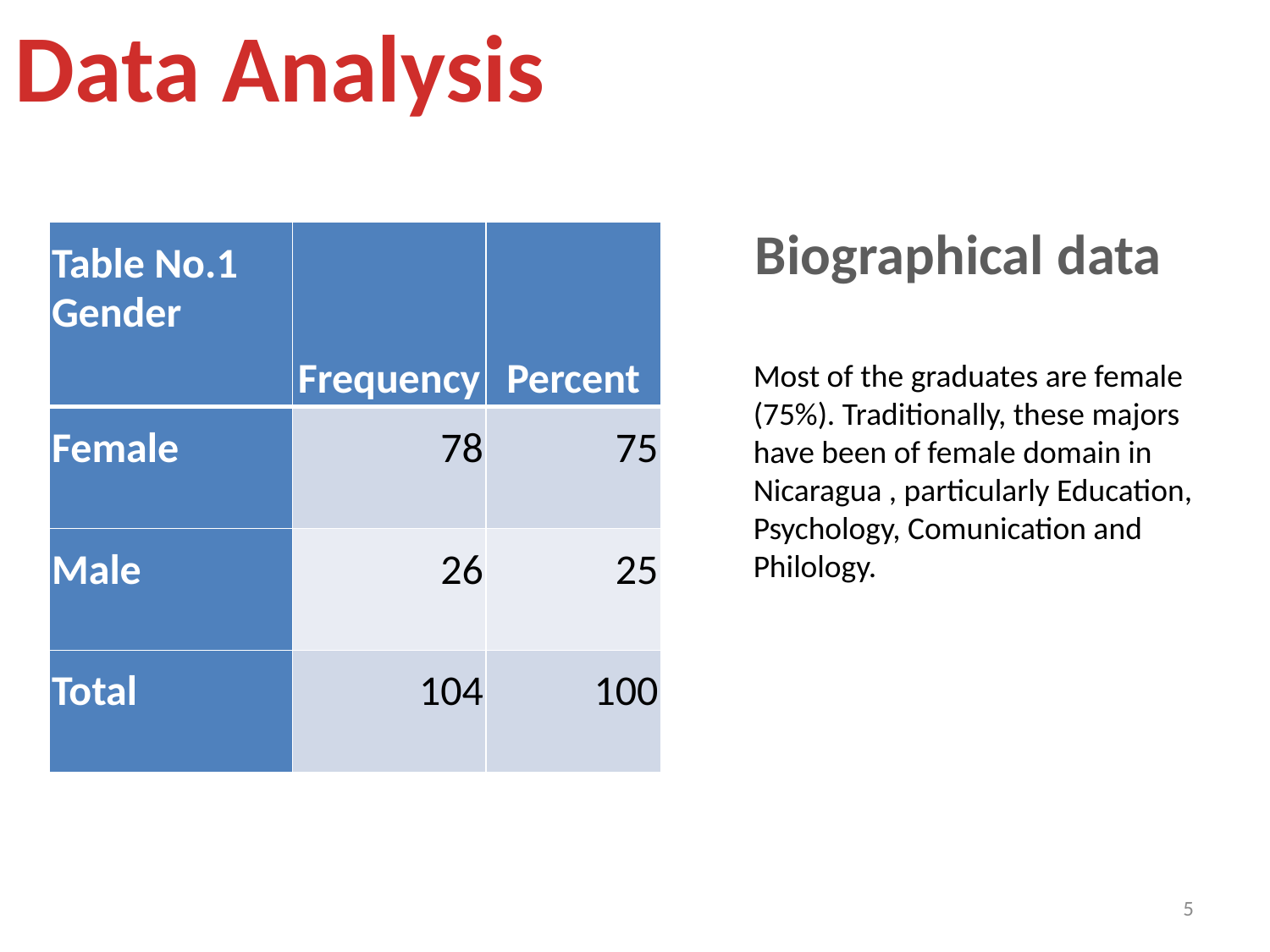

Data Analysis
Biographical data
| Table No.1 Gender | Frequency | Percent |
| --- | --- | --- |
| Female | 78 | 75 |
| Male | 26 | 25 |
| Total | 104 | 100 |
Most of the graduates are female (75%). Traditionally, these majors have been of female domain in Nicaragua , particularly Education, Psychology, Comunication and  Philology.
5